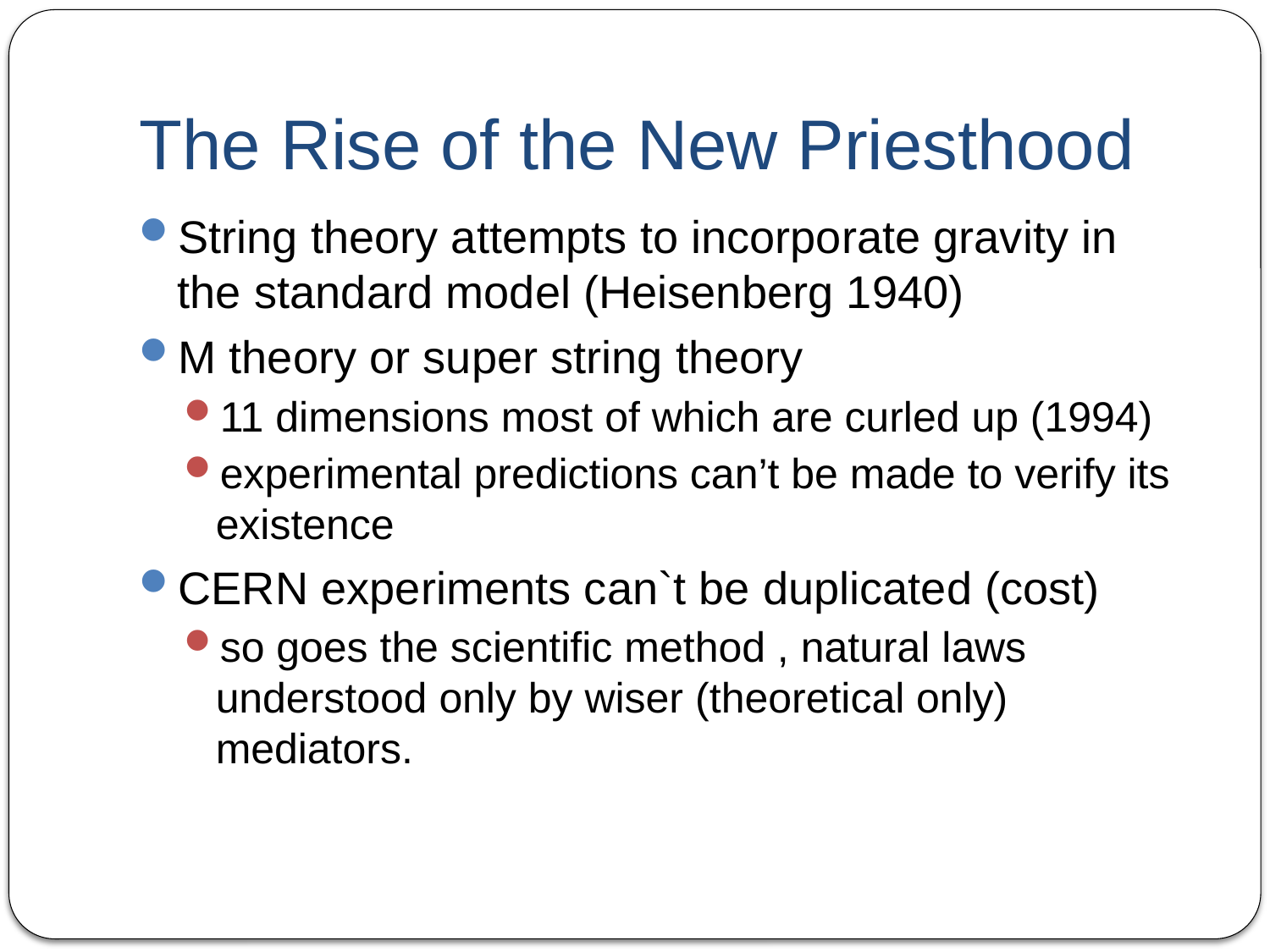

# The Rise of the New Priesthood
String theory attempts to incorporate gravity in the standard model (Heisenberg 1940)
M theory or super string theory
11 dimensions most of which are curled up (1994)
experimental predictions can’t be made to verify its existence
CERN experiments can`t be duplicated (cost)
so goes the scientific method , natural laws understood only by wiser (theoretical only) mediators.